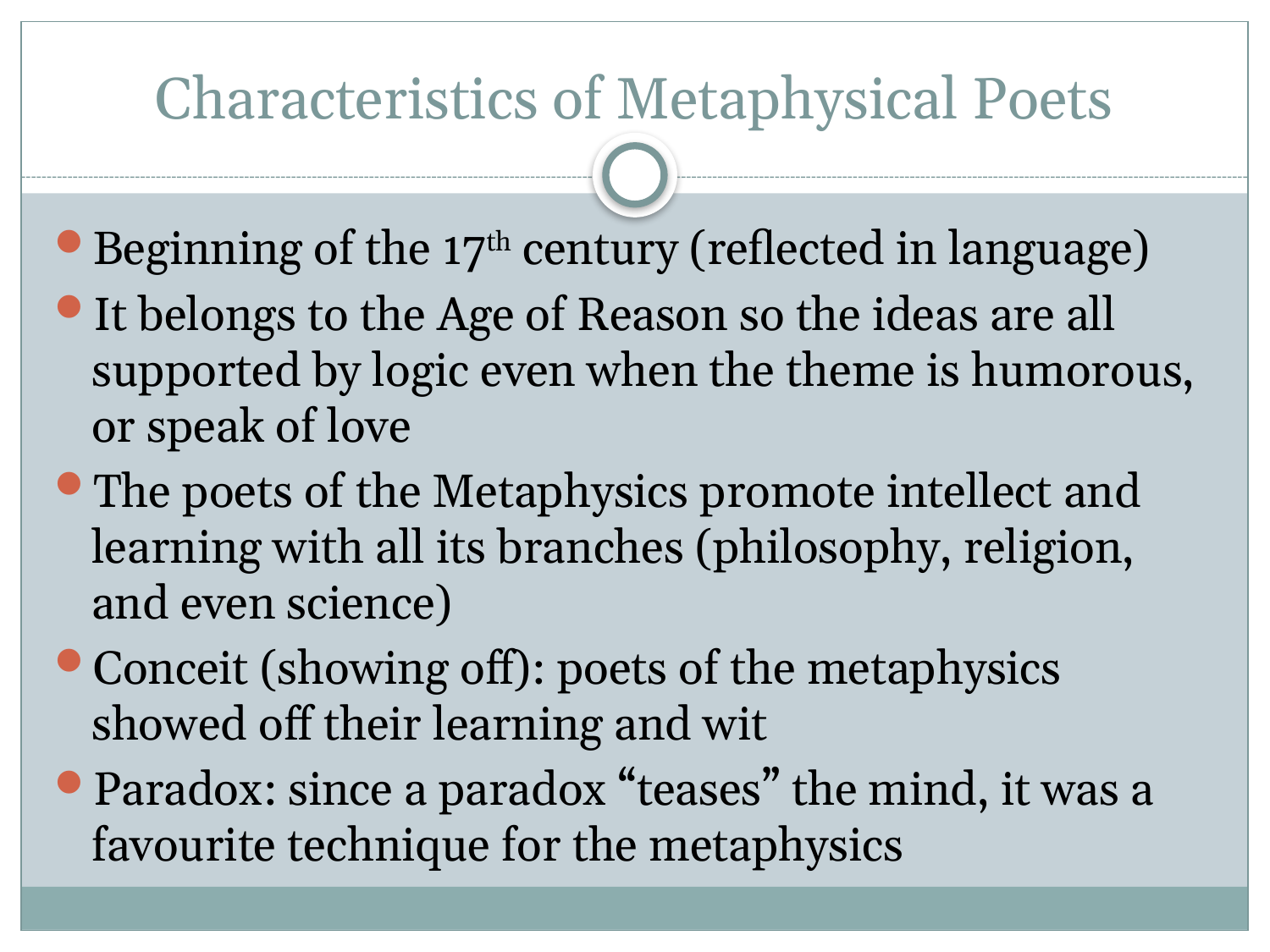

# Characteristics of Metaphysical Poets
Beginning of the 17th century (reflected in language)
It belongs to the Age of Reason so the ideas are all supported by logic even when the theme is humorous, or speak of love
The poets of the Metaphysics promote intellect and learning with all its branches (philosophy, religion, and even science)
Conceit (showing off): poets of the metaphysics showed off their learning and wit
Paradox: since a paradox “teases” the mind, it was a favourite technique for the metaphysics